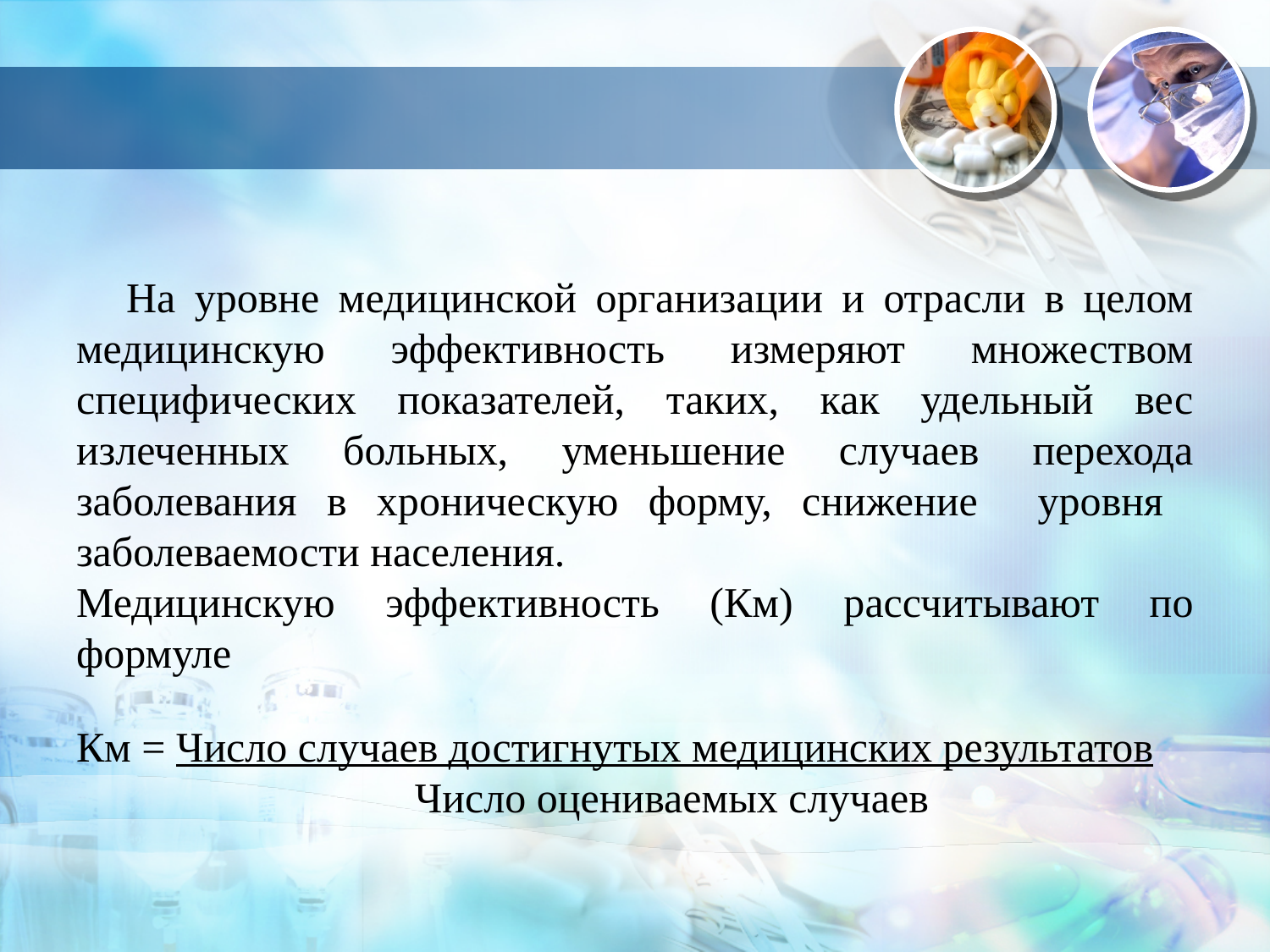

На уровне медицинской организации и отрасли в целом медицинскую эффективность измеряют множеством специфических показателей, таких, как удельный вес излеченных больных, уменьшение случаев перехода заболевания в хроническую форму, снижение  уровня  заболеваемости населения.
Медицинскую эффективность (Км) рассчитывают по формуле

Км = Число случаев достигнутых медицинских результатов
                                Число оцениваемых случаев